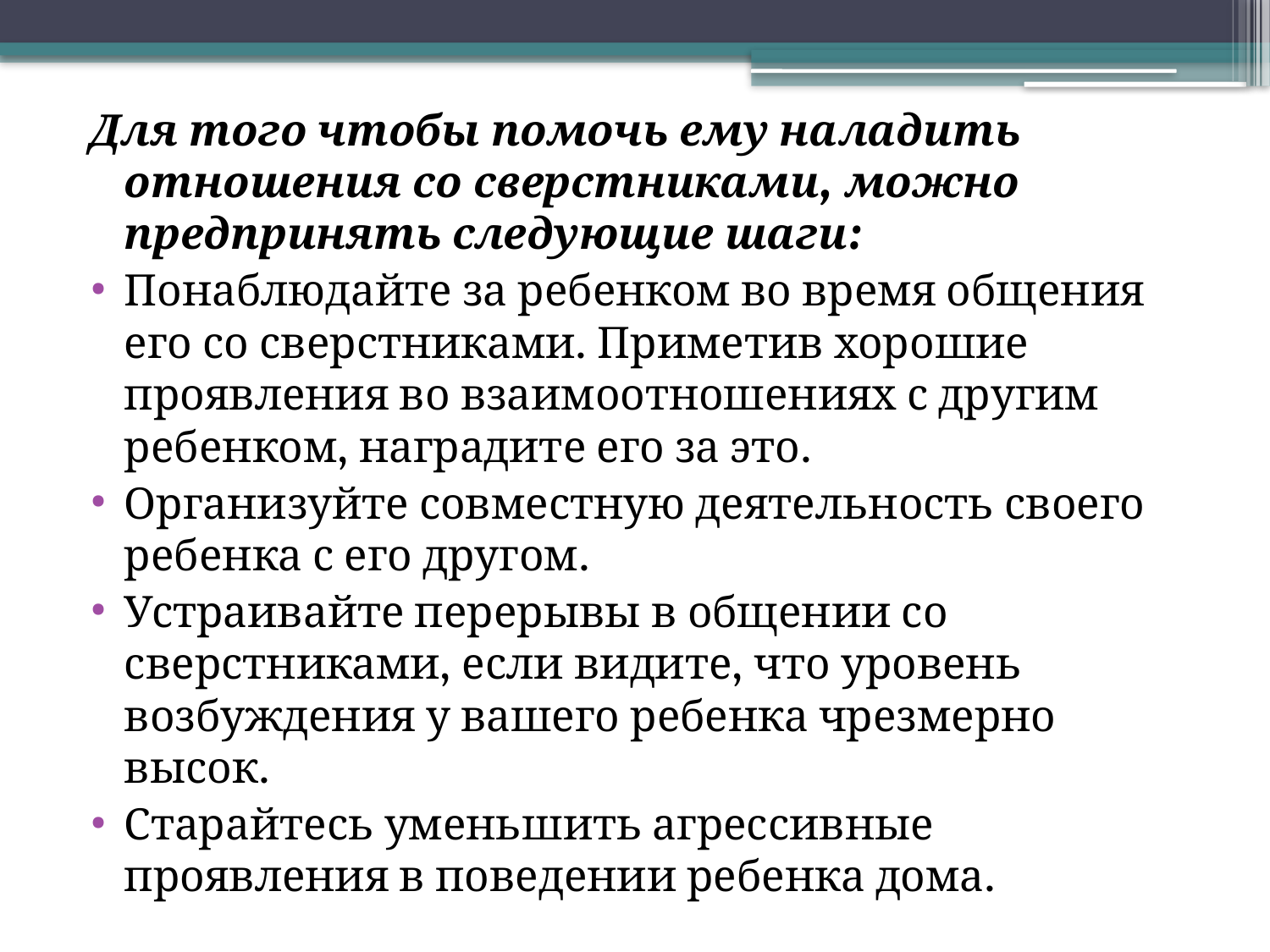

Для того чтобы помочь ему наладить отношения со сверстниками, можно предпринять следующие шаги:
Понаблюдайте за ребенком во время общения его со сверстниками. Приметив хорошие проявления во взаимоотношениях с другим ребенком, наградите его за это.
Организуйте совместную деятельность своего ребенка с его другом.
Устраивайте перерывы в общении со сверстниками, если видите, что уровень возбуждения у вашего ребенка чрезмерно высок.
Старайтесь уменьшить агрессивные проявления в поведении ребенка дома.